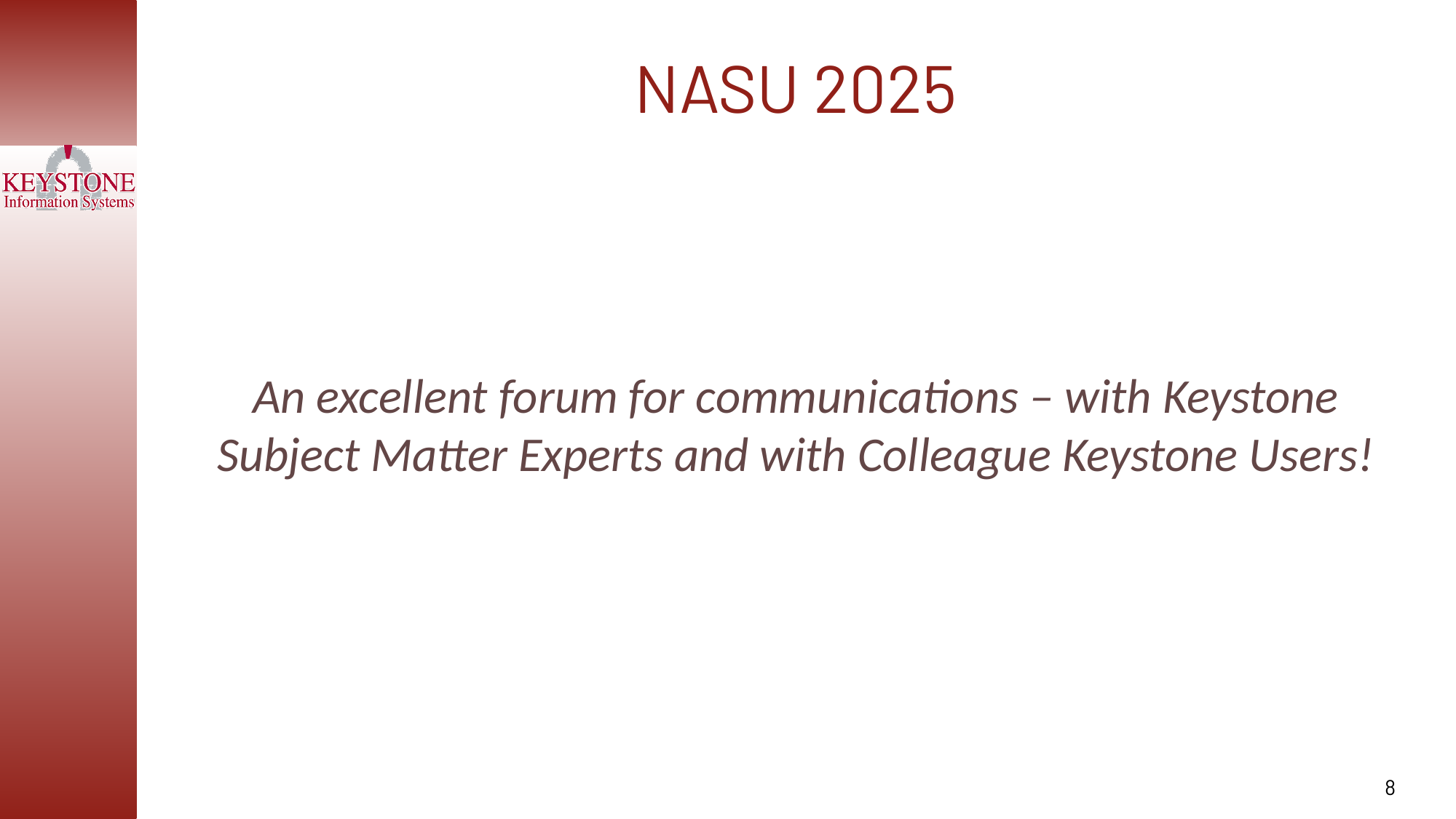

NASU 2025
An excellent forum for communications – with Keystone Subject Matter Experts and with Colleague Keystone Users!

8